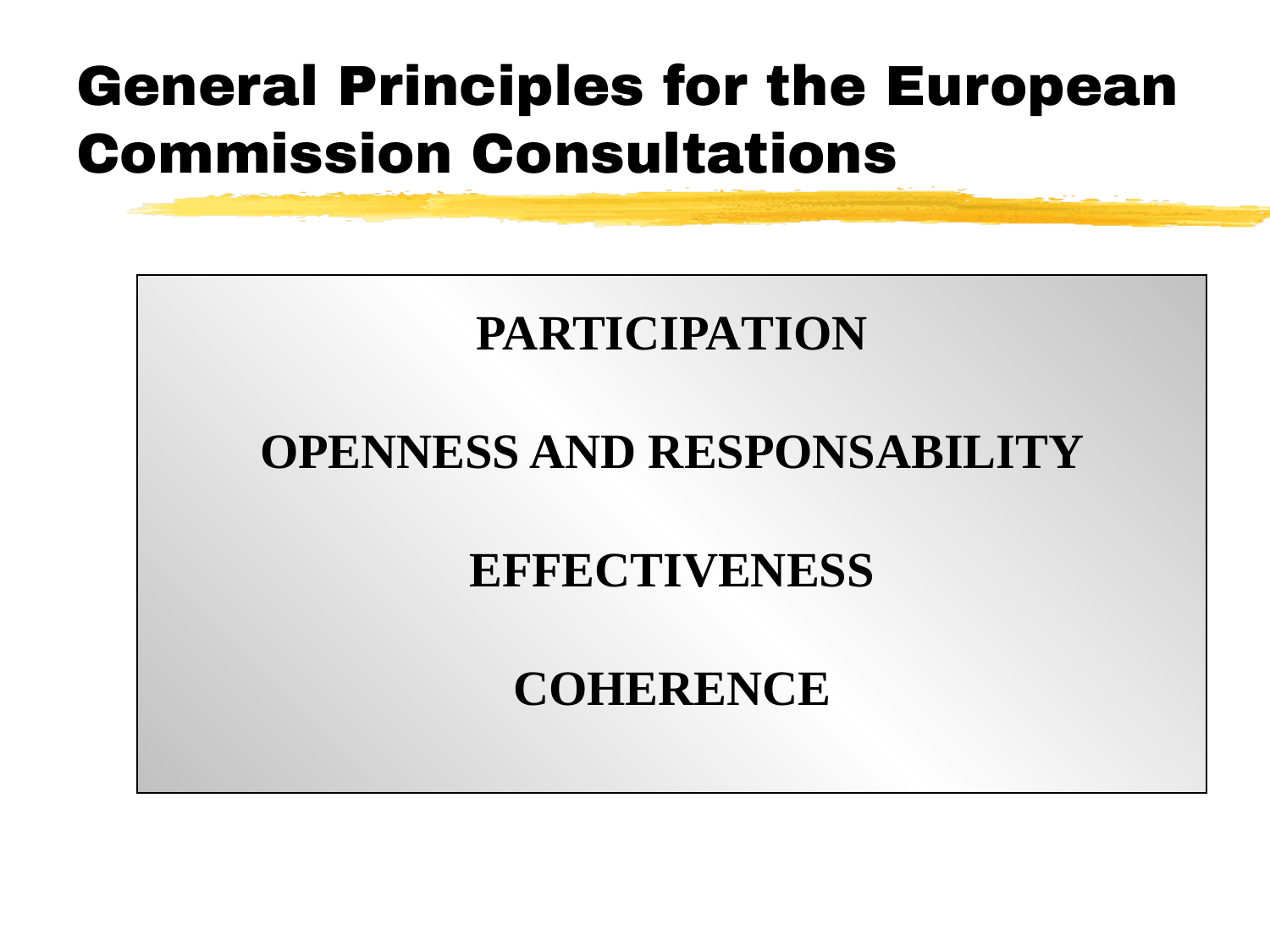

# General Principles for the European Commission Consultations
PARTICIPATION

OPENNESS AND RESPONSABILITY

EFFECTIVENESS

COHERENCE